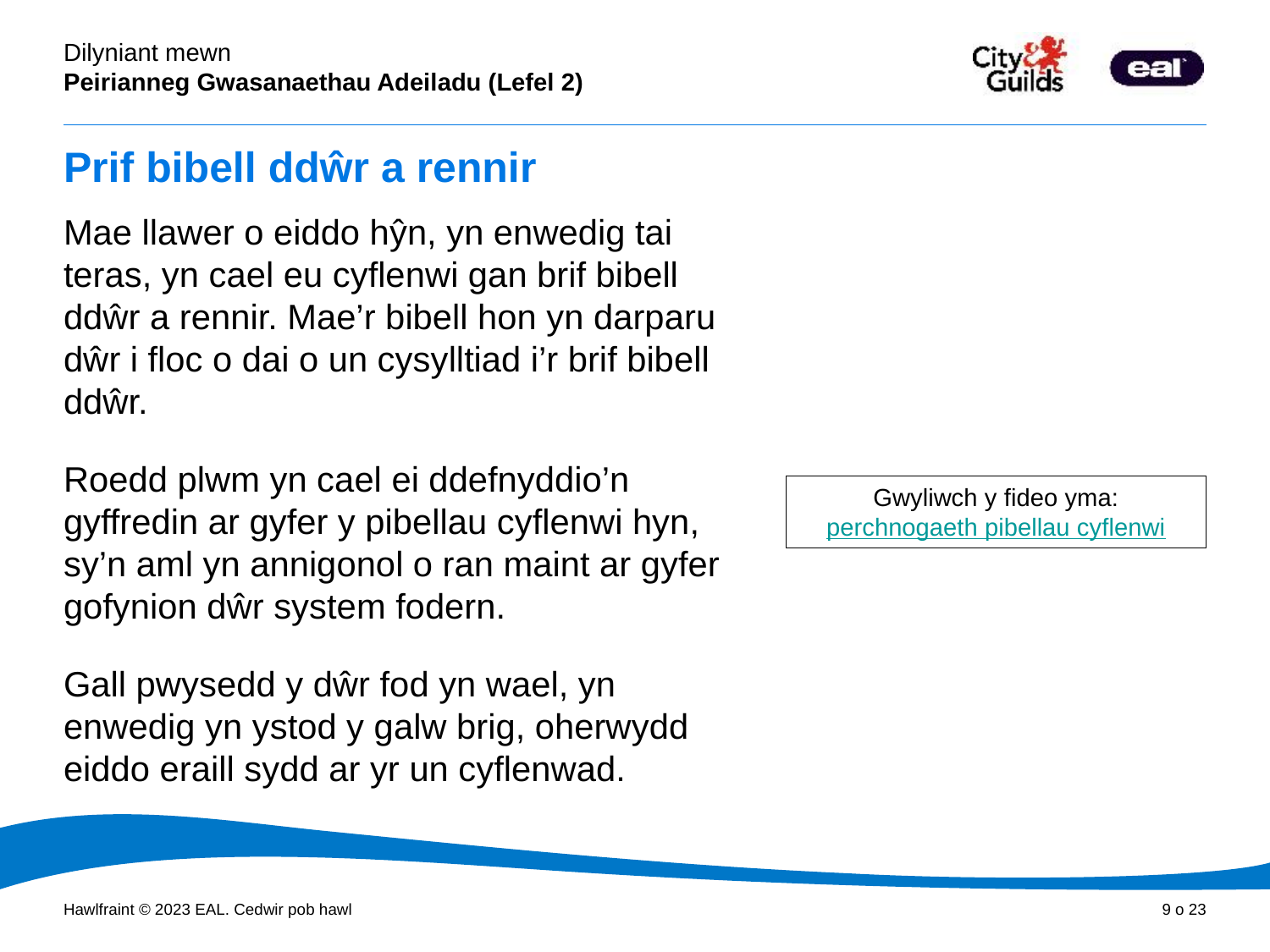

# Prif bibell ddŵr a rennir
Mae llawer o eiddo hŷn, yn enwedig tai teras, yn cael eu cyflenwi gan brif bibell ddŵr a rennir. Mae’r bibell hon yn darparu dŵr i floc o dai o un cysylltiad i’r brif bibell ddŵr.
Roedd plwm yn cael ei ddefnyddio’n gyffredin ar gyfer y pibellau cyflenwi hyn, sy’n aml yn annigonol o ran maint ar gyfer gofynion dŵr system fodern.
Gall pwysedd y dŵr fod yn wael, yn enwedig yn ystod y galw brig, oherwydd eiddo eraill sydd ar yr un cyflenwad.

Gwyliwch y fideo yma:
perchnogaeth pibellau cyflenwi